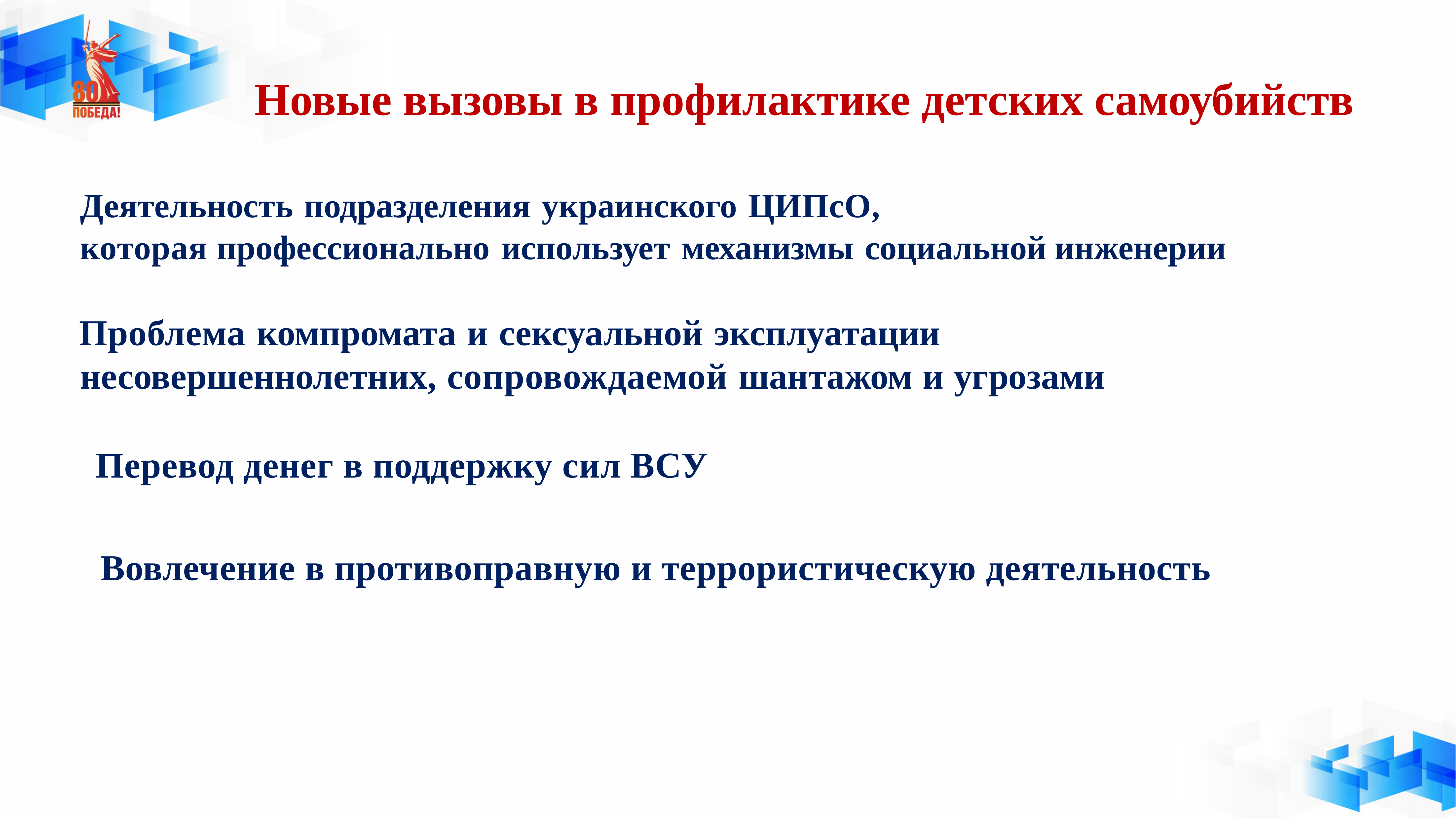

# Новые вызовы в профилактике детских самоубийств
Деятельность подразделения украинского ЦИПсО,
которая профессионально использует механизмы социальной инженерии
Проблема компромата и сексуальной эксплуатации несовершеннолетних, сопровождаемой шантажом и угрозами

Перевод денег в поддержку сил ВСУ
Вовлечение в противоправную и террористическую деятельность